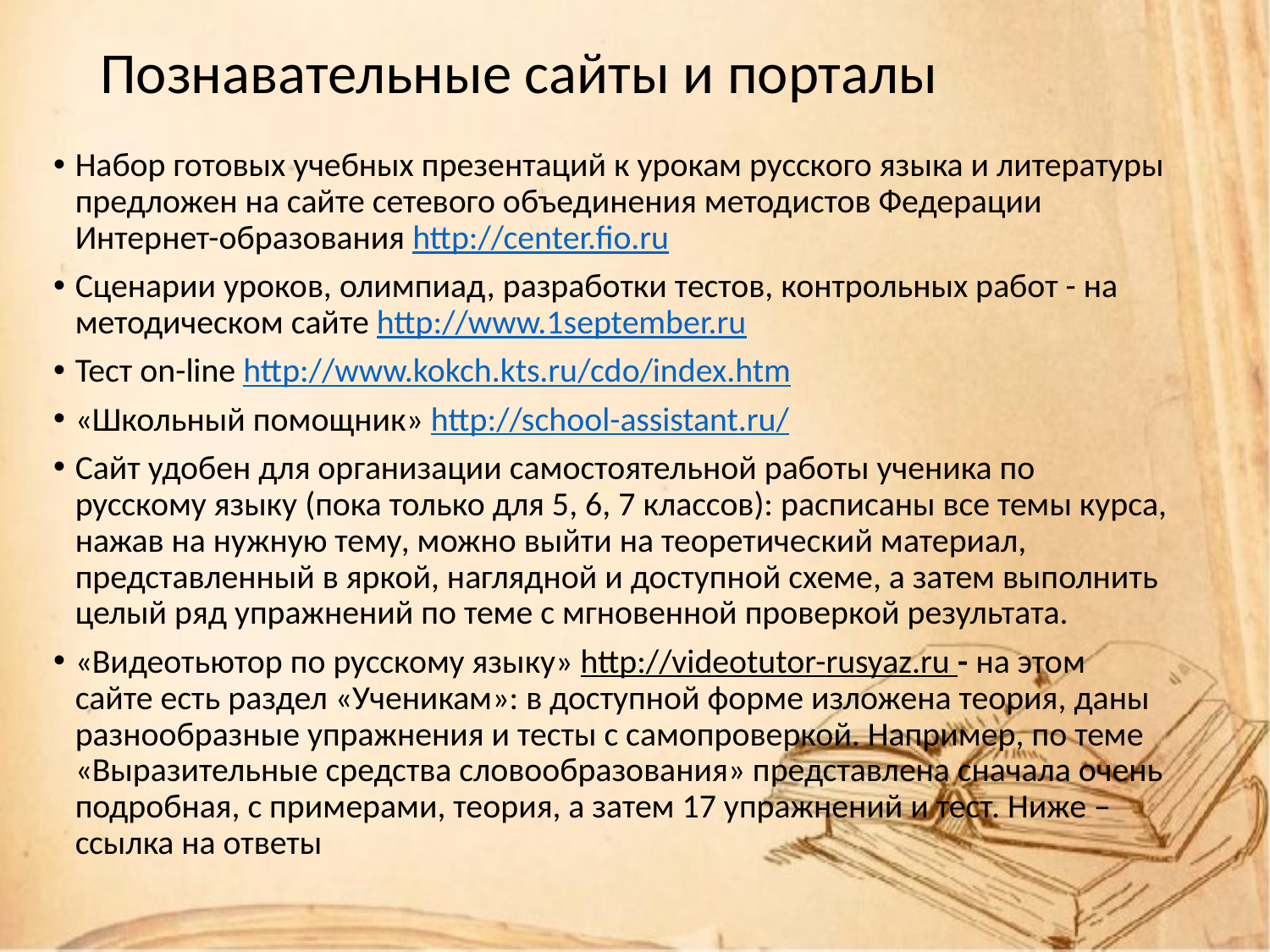

# Познавательные сайты и порталы
Набор готовых учебных презентаций к урокам русского языка и литературы предложен на сайте сетевого объединения методистов Федерации Интернет-образования http://center.fio.ru
Сценарии уроков, олимпиад, разработки тестов, контрольных работ - на методическом сайте http://www.1september.ru
Тест on-line http://www.kokch.kts.ru/cdo/index.htm
«Школьный помощник» http://school-assistant.ru/
Сайт удобен для организации самостоятельной работы ученика по русскому языку (пока только для 5, 6, 7 классов): расписаны все темы курса, нажав на нужную тему, можно выйти на теоретический материал, представленный в яркой, наглядной и доступной схеме, а затем выполнить целый ряд упражнений по теме с мгновенной проверкой результата.
«Видеотьютор по русскому языку» http://videotutor-rusyaz.ru - на этом сайте есть раздел «Ученикам»: в доступной форме изложена теория, даны разнообразные упражнения и тесты с самопроверкой. Например, по теме «Выразительные средства словообразования» представлена сначала очень подробная, с примерами, теория, а затем 17 упражнений и тест. Ниже – ссылка на ответы